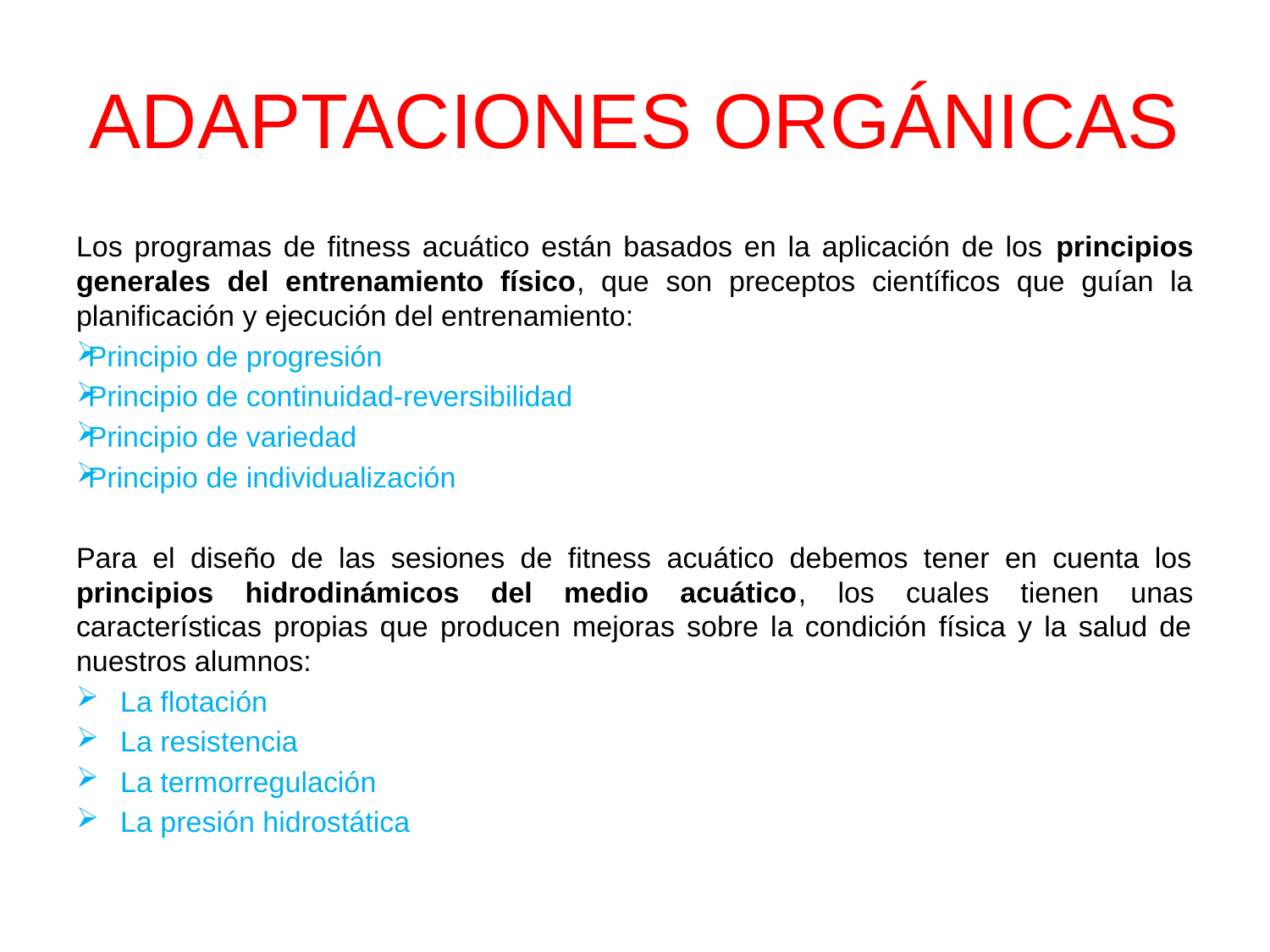

# ADAPTACIONES ORGÁNICAS
Los programas de fitness acuático están basados en la aplicación de los principios generales del entrenamiento físico, que son preceptos científicos que guían la planificación y ejecución del entrenamiento:
Principio de progresión
Principio de continuidad-reversibilidad
Principio de variedad
Principio de individualización

Para el diseño de las sesiones de fitness acuático debemos tener en cuenta los principios hidrodinámicos del medio acuático, los cuales tienen unas características propias que producen mejoras sobre la condición física y la salud de nuestros alumnos:
La flotación
La resistencia
La termorregulación
La presión hidrostática